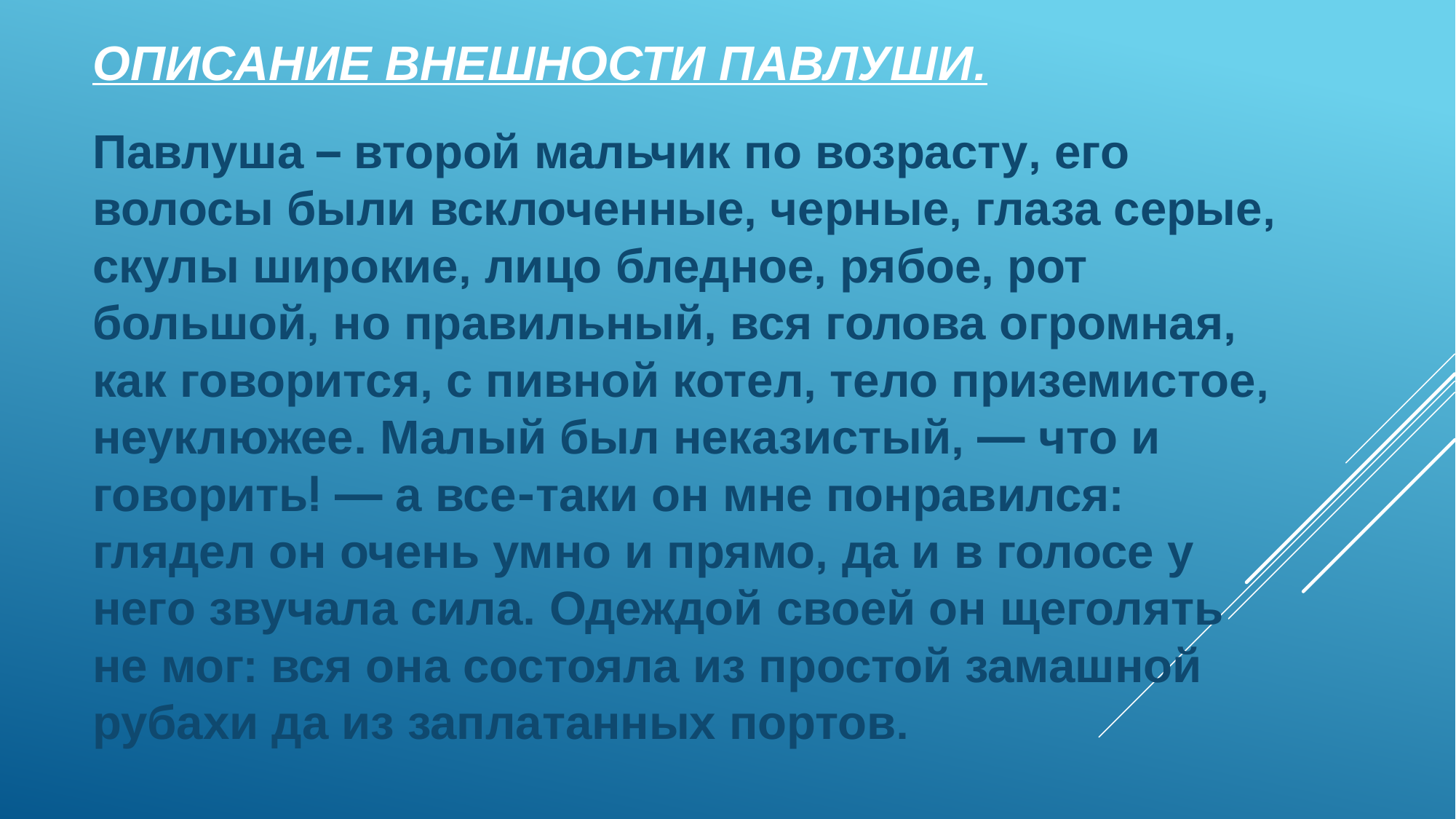

# Описание внешности Павлуши.
Павлуша – второй мальчик по возрасту, его волосы были всклоченные, черные, глаза серые, скулы широкие, лицо бледное, рябое, рот большой, но правильный, вся голова огромная, как говорится, с пивной котел, тело приземистое, неуклюжее. Малый был неказистый, — что и говорить! — а все-таки он мне понравился: глядел он очень умно и прямо, да и в голосе у него звучала сила. Одеждой своей он щеголять не мог: вся она состояла из простой замашной рубахи да из заплатанных портов.